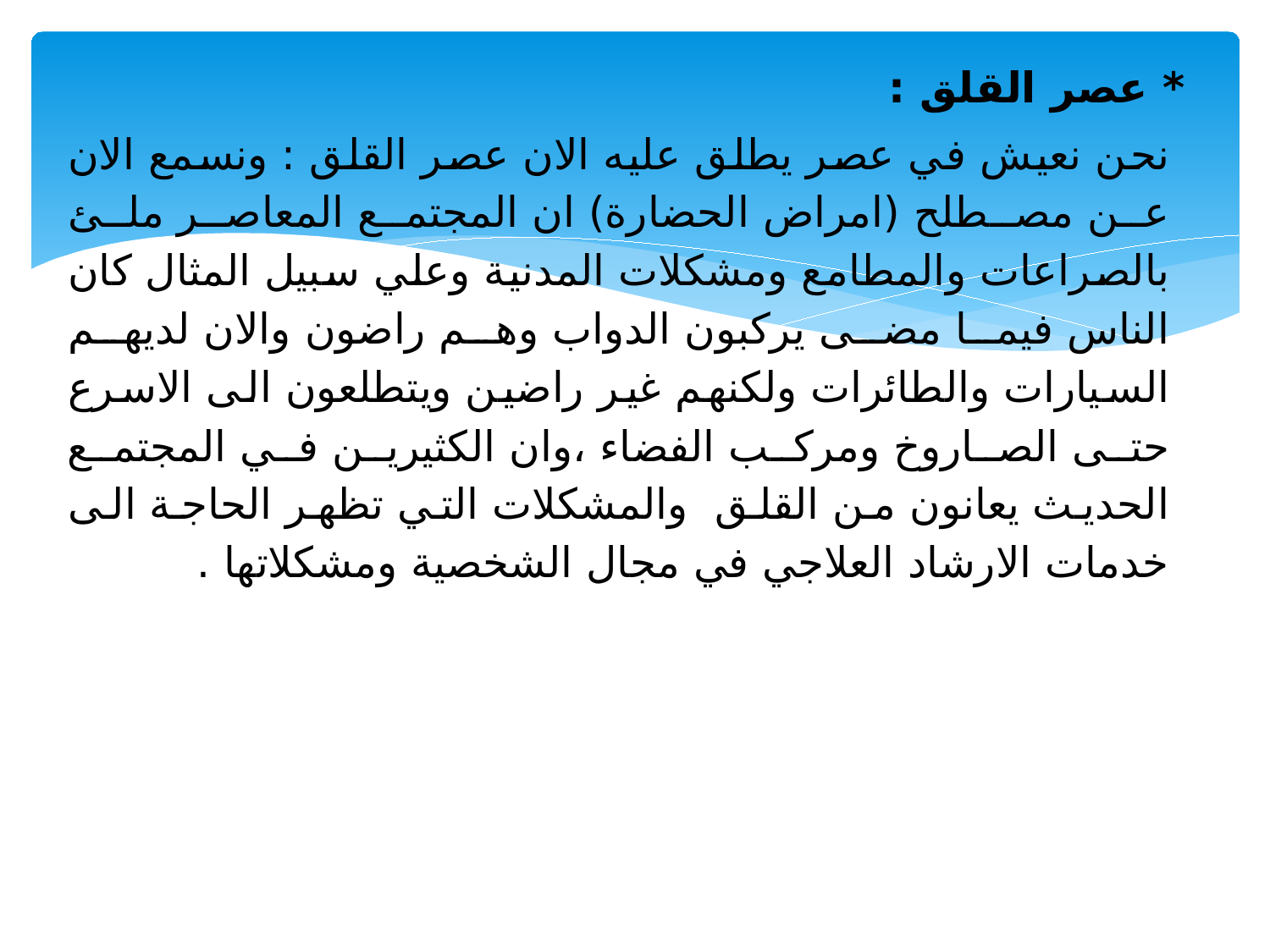

* عصر القلق :
نحن نعيش في عصر يطلق عليه الان عصر القلق : ونسمع الان عن مصطلح (امراض الحضارة) ان المجتمع المعاصر ملئ بالصراعات والمطامع ومشكلات المدنية وعلي سبيل المثال كان الناس فيما مضى يركبون الدواب وهم راضون والان لديهم السيارات والطائرات ولكنهم غير راضين ويتطلعون الى الاسرع حتى الصاروخ ومركب الفضاء ،وان الكثيرين في المجتمع الحديث يعانون من القلق  والمشكلات التي تظهر الحاجة الى خدمات الارشاد العلاجي في مجال الشخصية ومشكلاتها .